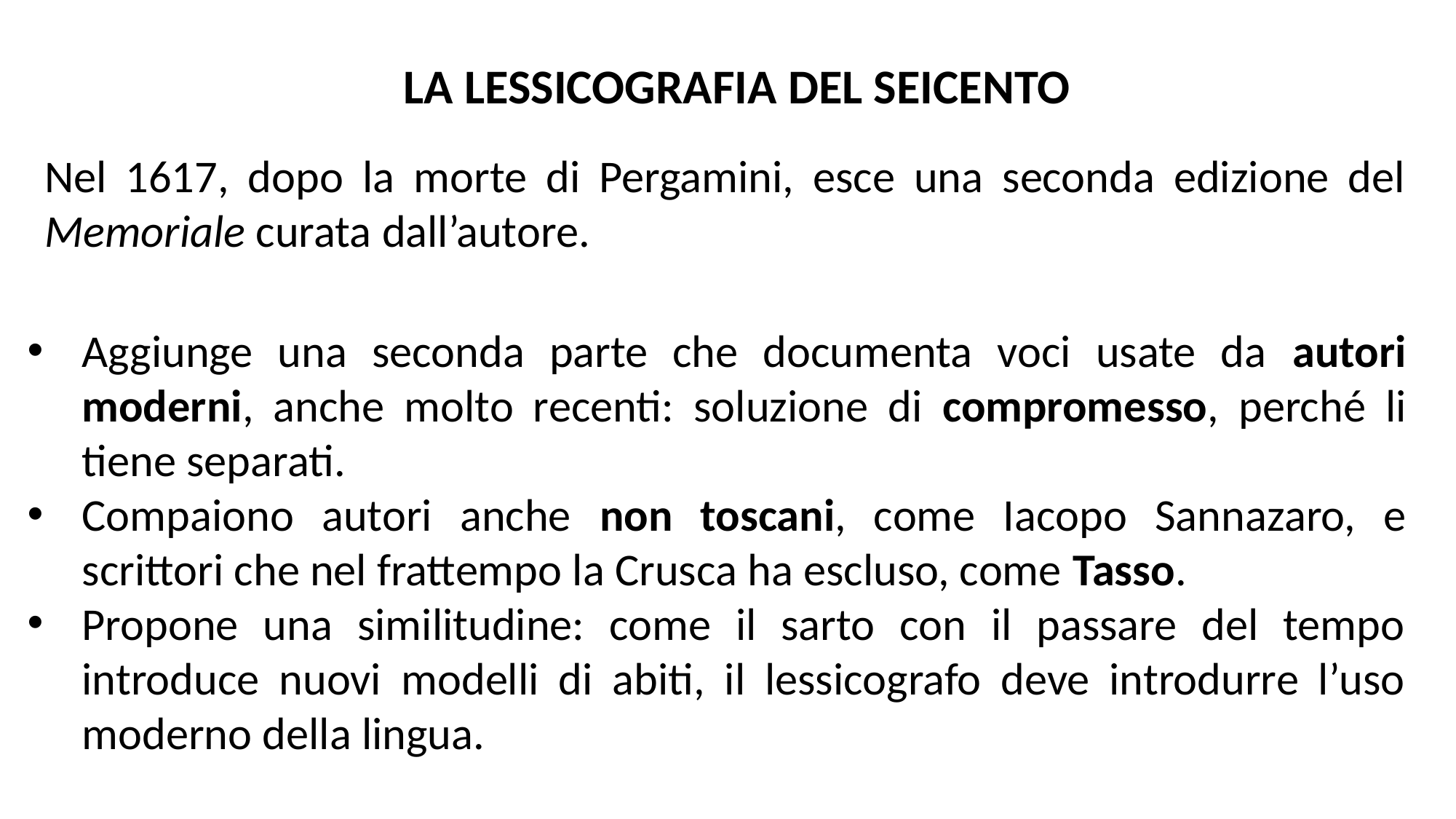

LA LESSICOGRAFIA DEL SEICENTO
Nel 1617, dopo la morte di Pergamini, esce una seconda edizione del Memoriale curata dall’autore.

Aggiunge una seconda parte che documenta voci usate da autori moderni, anche molto recenti: soluzione di compromesso, perché li tiene separati.
Compaiono autori anche non toscani, come Iacopo Sannazaro, e scrittori che nel frattempo la Crusca ha escluso, come Tasso.
Propone una similitudine: come il sarto con il passare del tempo introduce nuovi modelli di abiti, il lessicografo deve introdurre l’uso moderno della lingua.